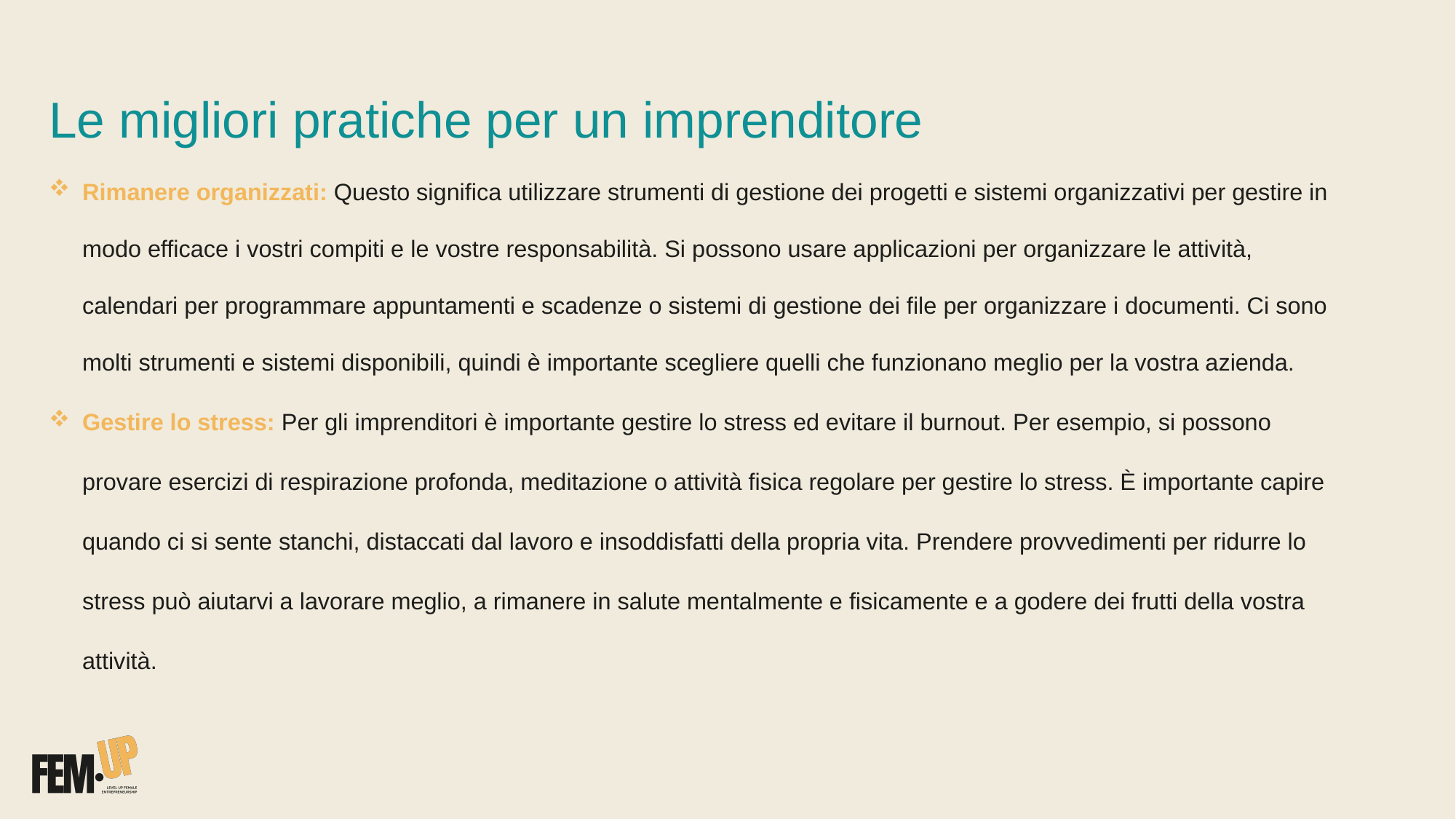

Le migliori pratiche per un imprenditore
Rimanere organizzati: Questo significa utilizzare strumenti di gestione dei progetti e sistemi organizzativi per gestire in modo efficace i vostri compiti e le vostre responsabilità. Si possono usare applicazioni per organizzare le attività, calendari per programmare appuntamenti e scadenze o sistemi di gestione dei file per organizzare i documenti. Ci sono molti strumenti e sistemi disponibili, quindi è importante scegliere quelli che funzionano meglio per la vostra azienda.
Gestire lo stress: Per gli imprenditori è importante gestire lo stress ed evitare il burnout. Per esempio, si possono provare esercizi di respirazione profonda, meditazione o attività fisica regolare per gestire lo stress. È importante capire quando ci si sente stanchi, distaccati dal lavoro e insoddisfatti della propria vita. Prendere provvedimenti per ridurre lo stress può aiutarvi a lavorare meglio, a rimanere in salute mentalmente e fisicamente e a godere dei frutti della vostra attività.